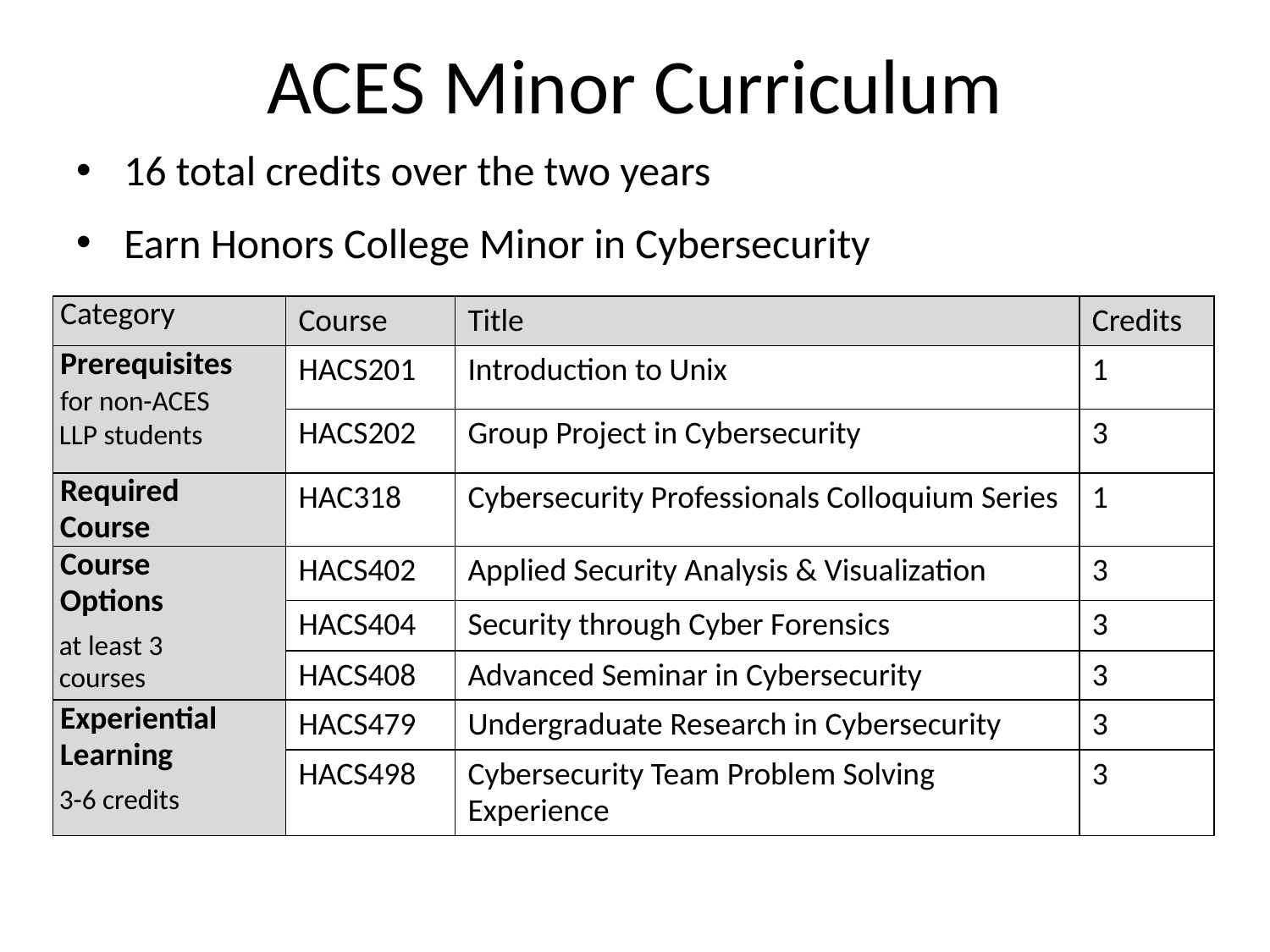

# ACES Minor Curriculum
16 total credits over the two years
Earn Honors College Minor in Cybersecurity
| Category | Course | Title | Credits |
| --- | --- | --- | --- |
| Prerequisites for non-ACES LLP students | HACS201 | Introduction to Unix | 1 |
|  | HACS202 | Group Project in Cybersecurity | 3 |
| Required Course | HAC318 | Cybersecurity Professionals Colloquium Series | 1 |
| Course Options at least 3 courses | HACS402 | Applied Security Analysis & Visualization | 3 |
|  | HACS404 | Security through Cyber Forensics | 3 |
|  | HACS408 | Advanced Seminar in Cybersecurity | 3 |
| Experiential Learning 3-6 credits | HACS479 | Undergraduate Research in Cybersecurity | 3 |
|  | HACS498 | Cybersecurity Team Problem Solving Experience | 3 |